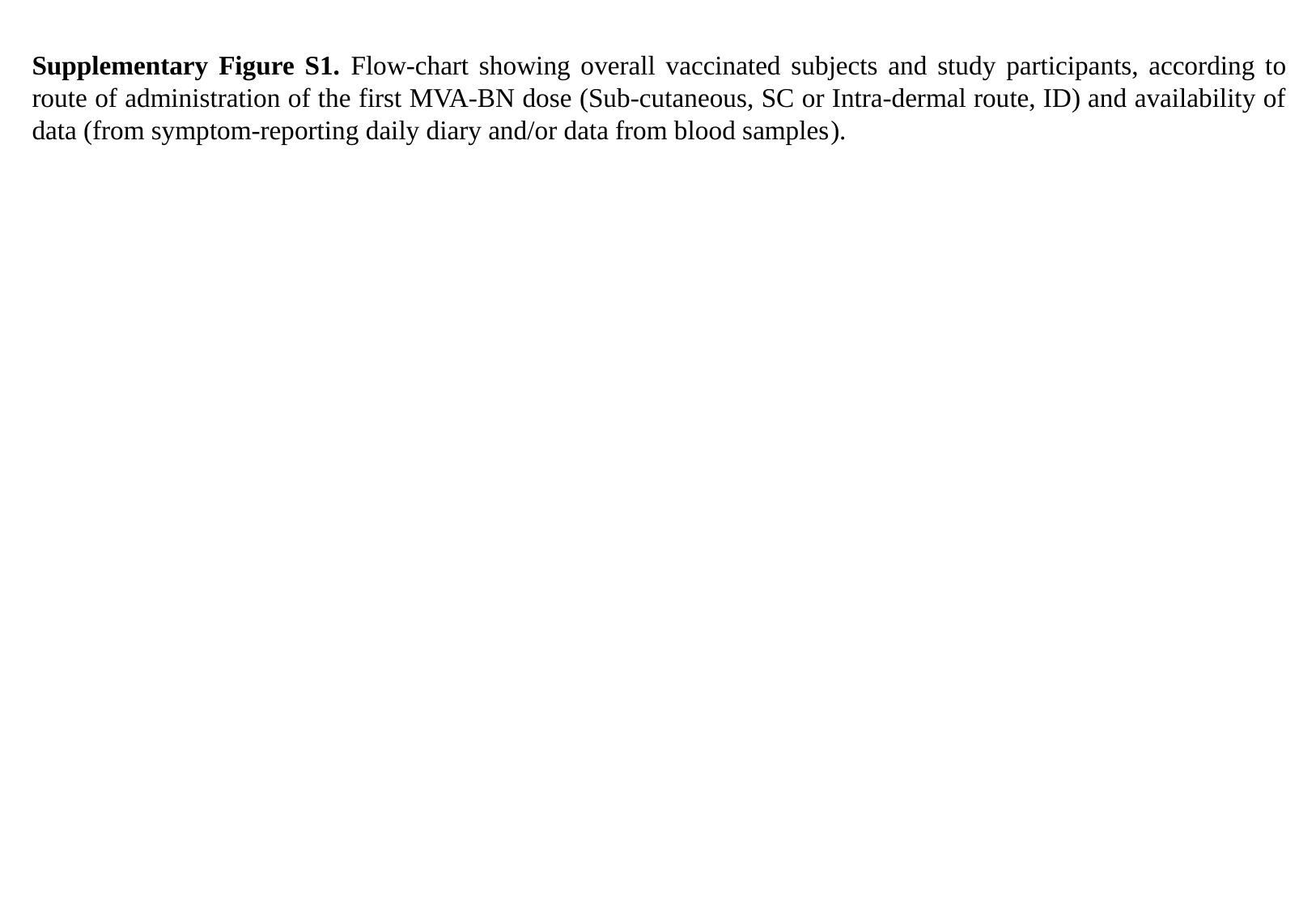

Supplementary Figure S1. Flow-chart showing overall vaccinated subjects and study participants, according to route of administration of the first MVA-BN dose (Sub-cutaneous, SC or Intra-dermal route, ID) and availability of data (from symptom-reporting daily diary and/or data from blood samples).